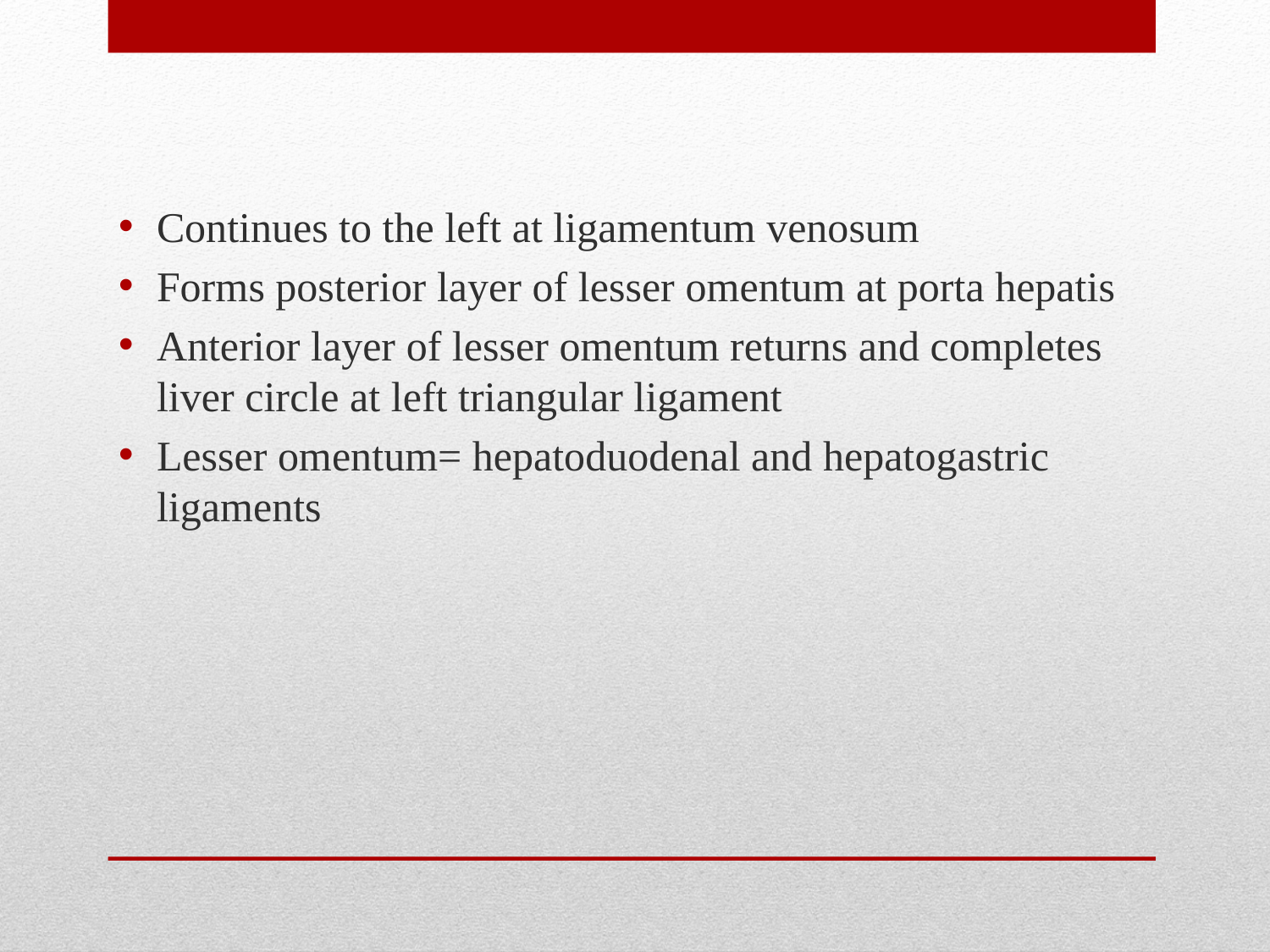

Continues to the left at ligamentum venosum
Forms posterior layer of lesser omentum at porta hepatis
Anterior layer of lesser omentum returns and completes liver circle at left triangular ligament
Lesser omentum= hepatoduodenal and hepatogastric ligaments
#